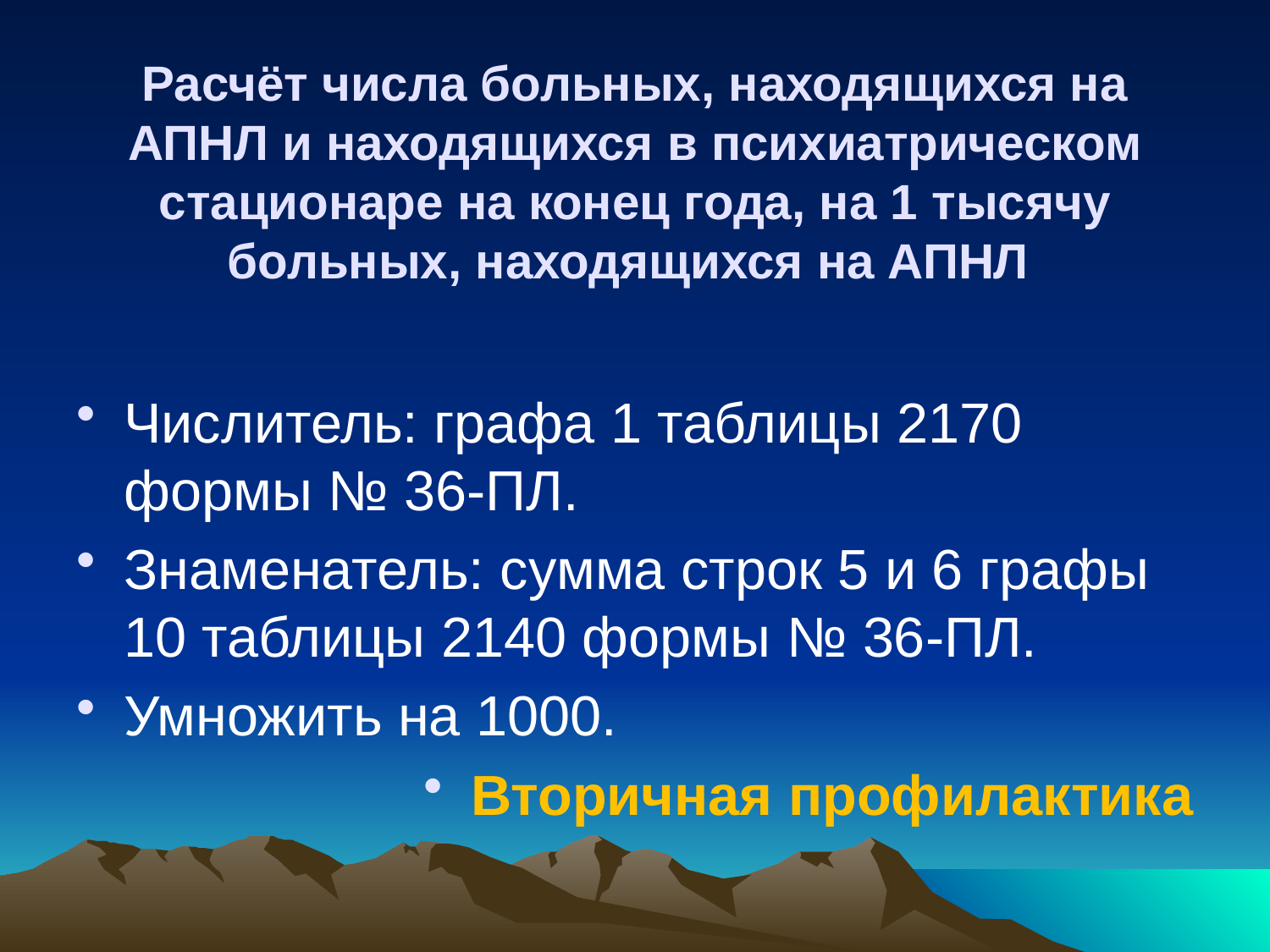

# Расчёт числа больных, находящихся на АПНЛ и находящихся в психиатрическом стационаре на конец года, на 1 тысячу больных, находящихся на АПНЛ

Числитель: графа 1 таблицы 2170 формы № 36-ПЛ.
Знаменатель: сумма строк 5 и 6 графы 10 таблицы 2140 формы № 36-ПЛ.
Умножить на 1000.
Вторичная профилактика